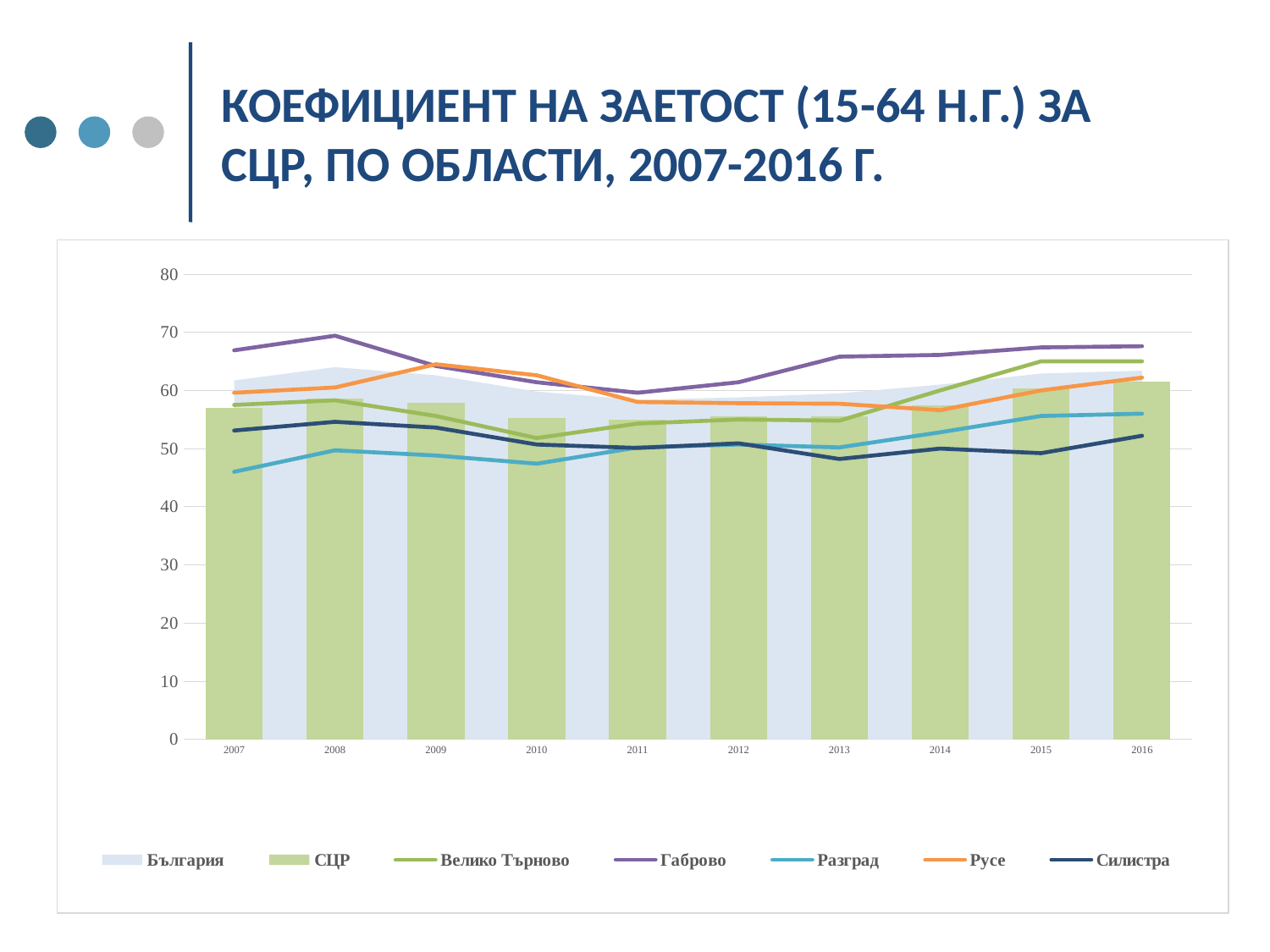

# КОЕФИЦИЕНТ НА ЗАЕТОСТ (15-64 Н.Г.) ЗА СЦР, ПО ОБЛАСТИ, 2007-2016 Г.

### Chart

| Category | България | СЦР | Велико Търново | Габрово | Разград | Русе | Силистра |
|---|---|---|---|---|---|---|---|
| 2007 | 61.7 | 57.0 | 57.5 | 66.9 | 46.0 | 59.6 | 53.1 |
| 2008 | 64.0 | 58.6 | 58.3 | 69.4 | 49.7 | 60.5 | 54.6 |
| 2009 | 62.6 | 57.9 | 55.6 | 64.2 | 48.8 | 64.5 | 53.6 |
| 2010 | 59.8 | 55.3 | 51.8 | 61.4 | 47.4 | 62.6 | 50.7 |
| 2011 | 58.4 | 54.9 | 54.3 | 59.6 | 50.2 | 58.0 | 50.1 |
| 2012 | 58.8 | 55.5 | 55.0 | 61.4 | 50.7 | 57.8 | 50.9 |
| 2013 | 59.5 | 55.5 | 54.8 | 65.8 | 50.2 | 57.7 | 48.2 |
| 2014 | 61.0 | 57.4 | 60.0 | 66.1 | 52.8 | 56.6 | 50.0 |
| 2015 | 62.9 | 60.4 | 65.0 | 67.4 | 55.6 | 60.0 | 49.2 |
| 2016 | 63.4 | 61.5 | 65.0 | 67.6 | 56.0 | 62.2 | 52.2 |